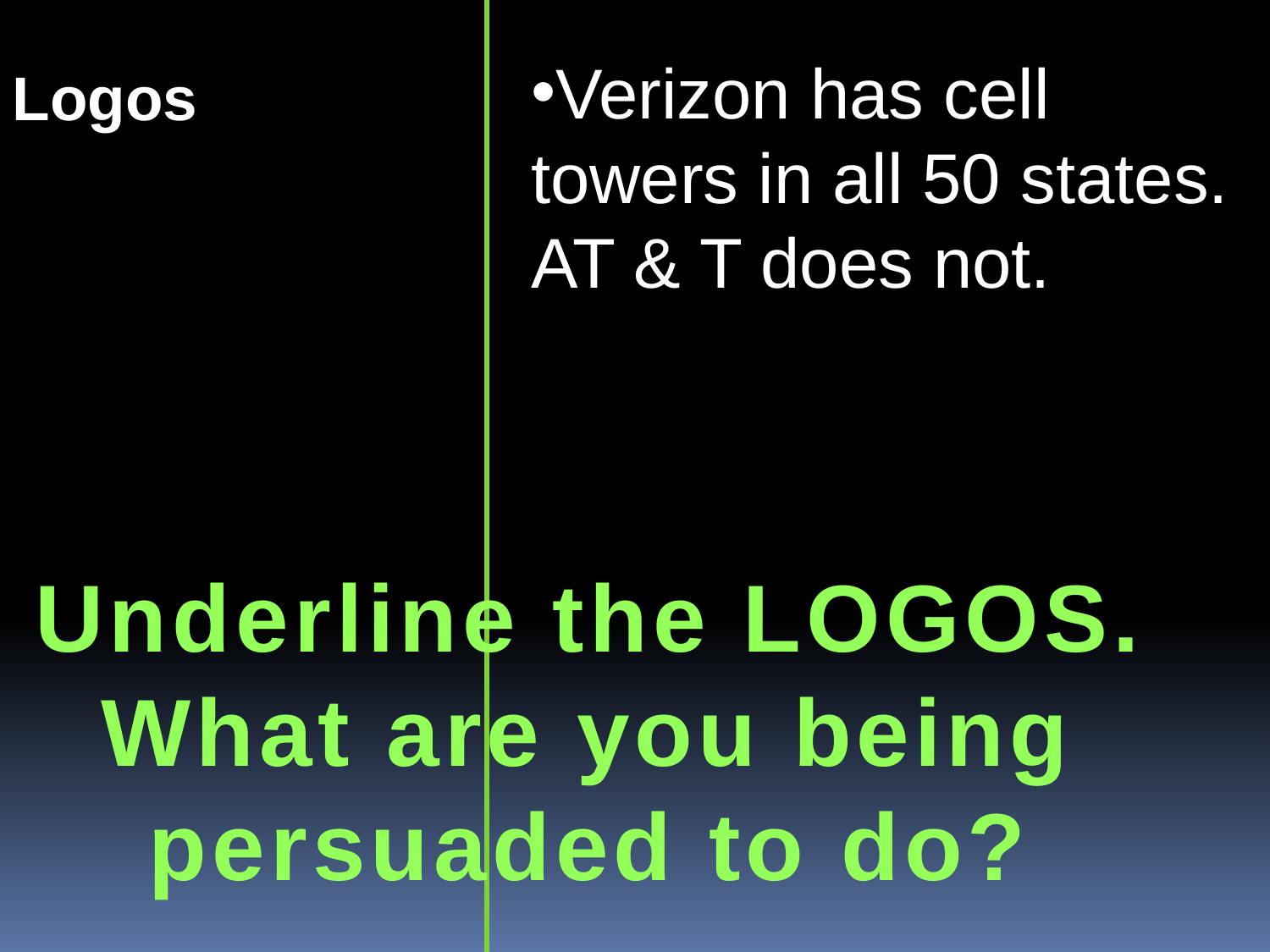

Verizon has cell towers in all 50 states.  AT & T does not.

Logos
Underline the LOGOS.
What are you being persuaded to do?